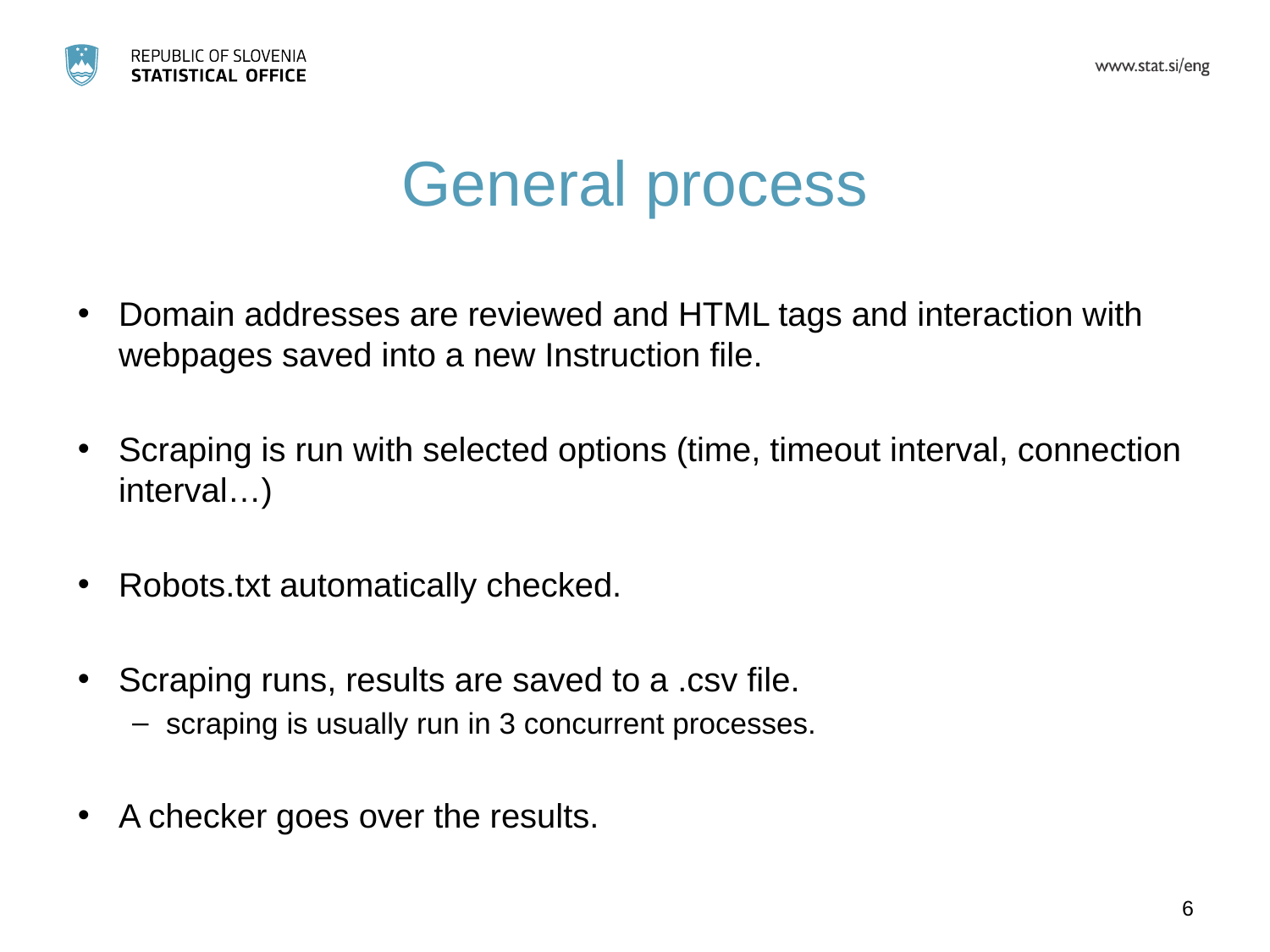

# General process
Domain addresses are reviewed and HTML tags and interaction with webpages saved into a new Instruction file.

Scraping is run with selected options (time, timeout interval, connection interval…)

Robots.txt automatically checked.

Scraping runs, results are saved to a .csv file.
scraping is usually run in 3 concurrent processes.

A checker goes over the results.
6